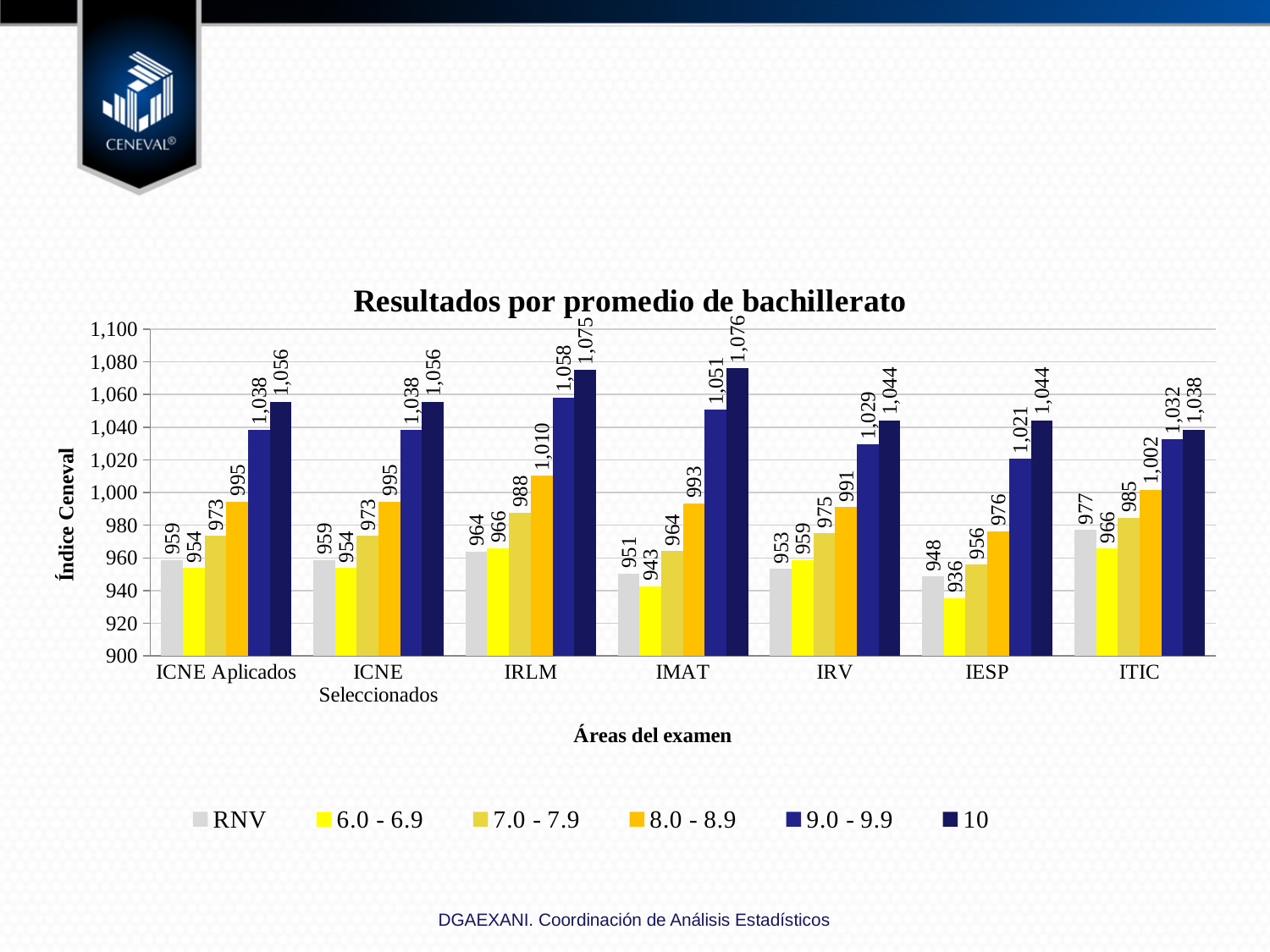

### Chart: Resultados por promedio de bachillerato

| Category | RNV | 6.0 - 6.9 | 7.0 - 7.9 | 8.0 - 8.9 | 9.0 - 9.9 | 10 |
|---|---|---|---|---|---|---|
| ICNE Aplicados | 958.6814244465836 | 953.7445129469795 | 973.4624691592325 | 994.5848857379908 | 1038.2549773973258 | 1055.5759036144577 |
| ICNE Seleccionados | 958.6814244465836 | 953.7445129469795 | 973.4624691592325 | 994.5848857379908 | 1038.2549773973258 | 1055.5759036144577 |
| IRLM | 963.9942252165546 | 966.0937114673264 | 987.7407952173106 | 1010.3271362847862 | 1058.0422237183798 | 1074.8915662650602 |
| IMAT | 950.5101058710294 | 942.766954377313 | 964.235860694629 | 993.4050456293838 | 1050.6439357506972 | 1076.048192771085 |
| IRV | 953.2531280076997 | 958.643649815043 | 975.0147086733735 | 991.0841692435326 | 1029.464749446956 | 1044.2409638554218 |
| IESP | 948.4889316650635 | 935.5240443896425 | 955.7729170620615 | 976.4026321743721 | 1020.695873809753 | 1044.2409638554218 |
| ITIC | 977.1607314725698 | 965.6942046855734 | 984.5480641487949 | 1001.7054453578726 | 1032.4281042608445 | 1038.4578313253012 |
DGAEXANI. Coordinación de Análisis Estadísticos